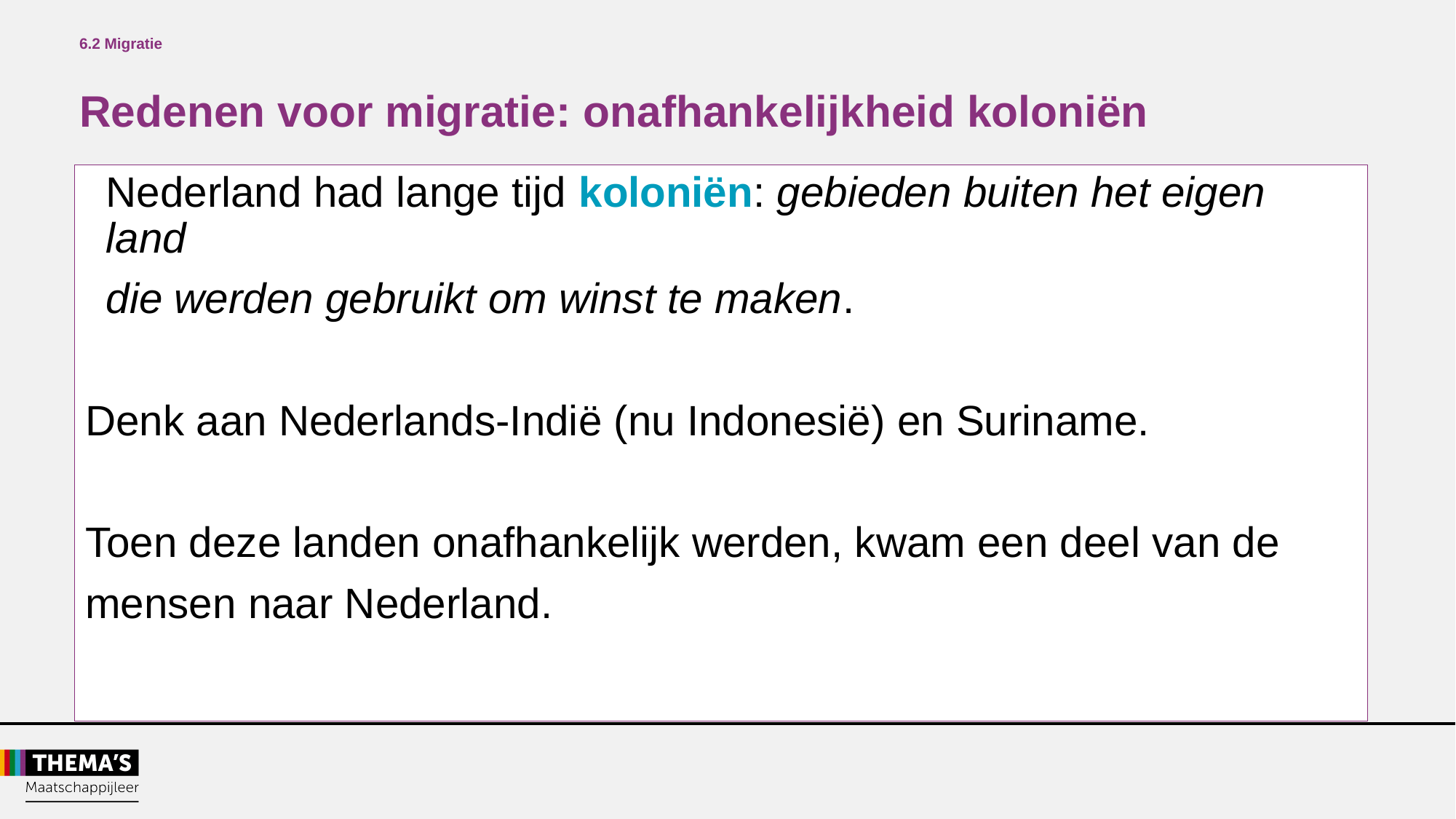

6.2 Migratie
Redenen voor migratie: onafhankelijkheid koloniën
Nederland had lange tijd koloniën: gebieden buiten het eigen land
die werden gebruikt om winst te maken.

Denk aan Nederlands-Indië (nu Indonesië) en Suriname.

Toen deze landen onafhankelijk werden, kwam een deel van de
mensen naar Nederland.